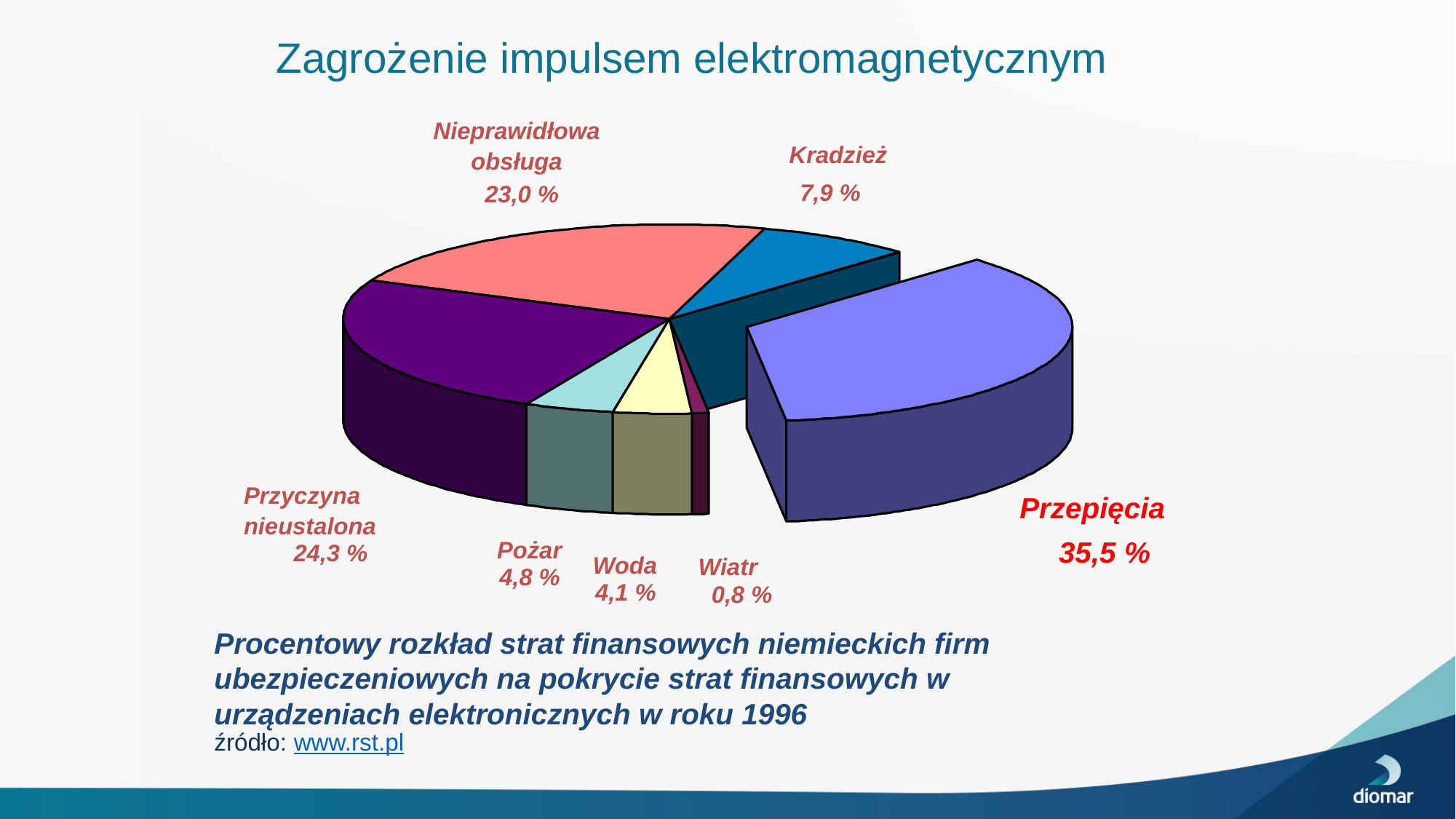

# Zagrożenie impulsem elektromagnetycznym
Nieprawidłowa
obsługa
23,0 %

Kradzież
7,9 %

Przyczyna
nieustalona
24,3 %

Przepięcia
35,5 %

Pożar
4,8 %

Wiatr
0,8 %
Woda
4,1 %
Procentowy rozkład strat finansowych niemieckich firm ubezpieczeniowych na pokrycie strat finansowych w urządzeniach elektronicznych w roku 1996
źródło: www.rst.pl